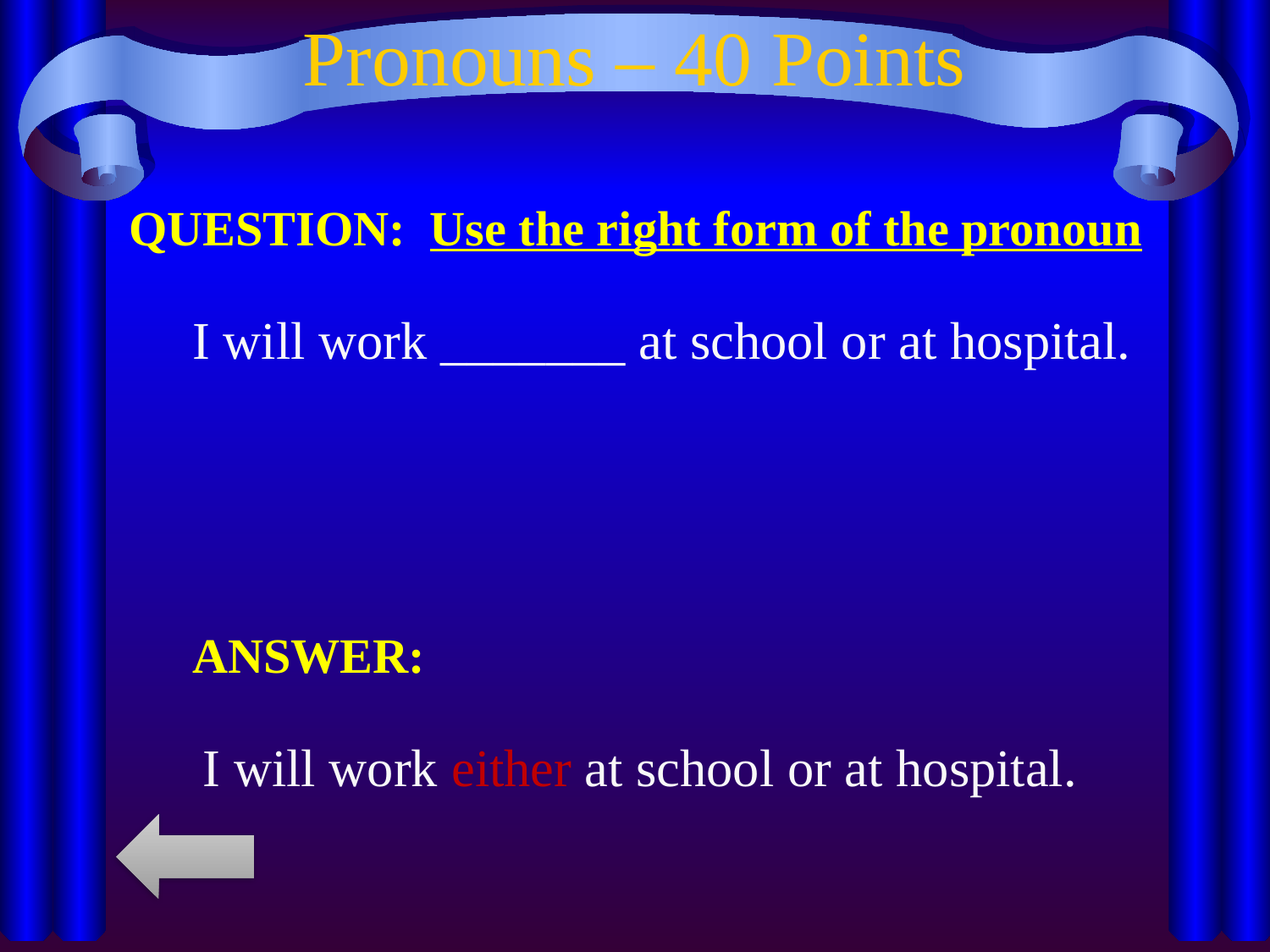

# Pronouns – 40 Points
QUESTION:  Use the right form of the pronoun

I will work _______ at school or at hospital.

ANSWER:

 I will work either at school or at hospital.